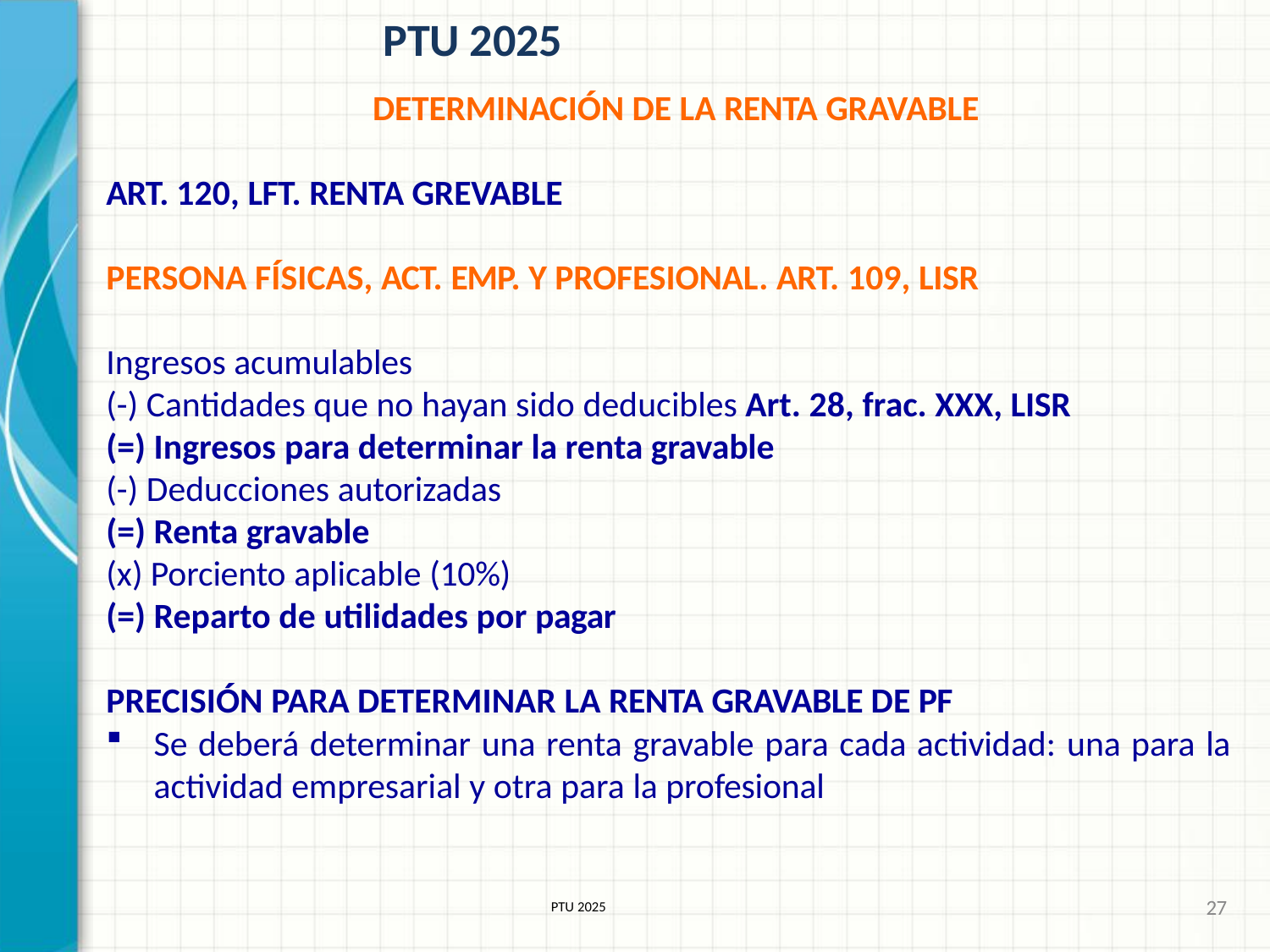

# PTU 2025
DETERMINACIÓN DE LA RENTA GRAVABLE
ART. 120, LFT. RENTA GREVABLE
PERSONA FÍSICAS, ACT. EMP. Y PROFESIONAL. ART. 109, LISR
Ingresos acumulables
(-) Cantidades que no hayan sido deducibles Art. 28, frac. XXX, LISR (=) Ingresos para determinar la renta gravable
(-) Deducciones autorizadas
(=) Renta gravable
Porciento aplicable (10%)
(=) Reparto de utilidades por pagar
PRECISIÓN PARA DETERMINAR LA RENTA GRAVABLE DE PF
Se deberá determinar una renta gravable para cada actividad: una para la actividad empresarial y otra para la profesional
27
PTU 2025